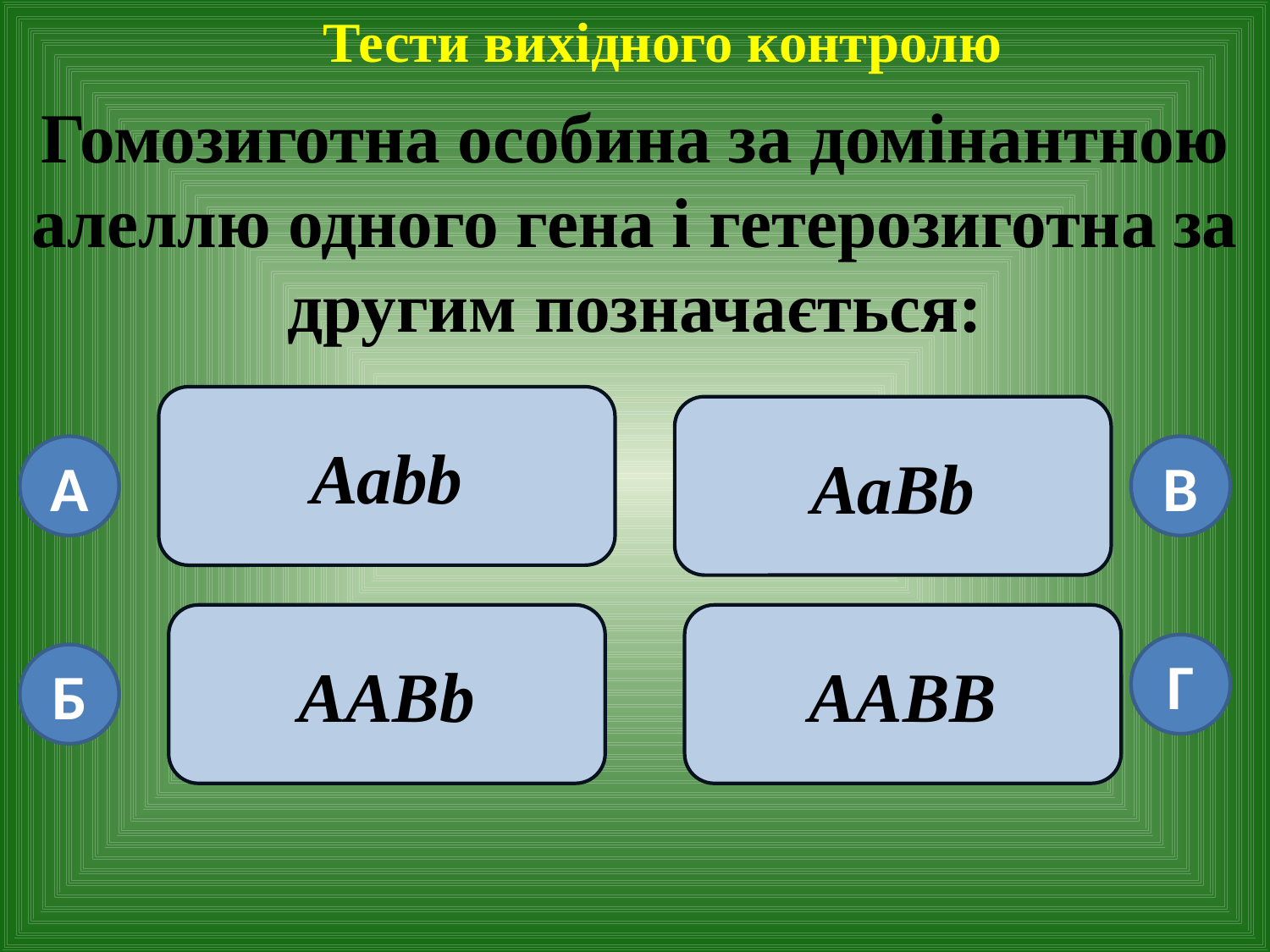

Тести вихідного контролю
# Гомозиготна особина за домінантною алеллю одного гена і гетерозиготна за другим позначається:
Ааbb
АаВb

А

В

ААВb
AАBB

Г

Б